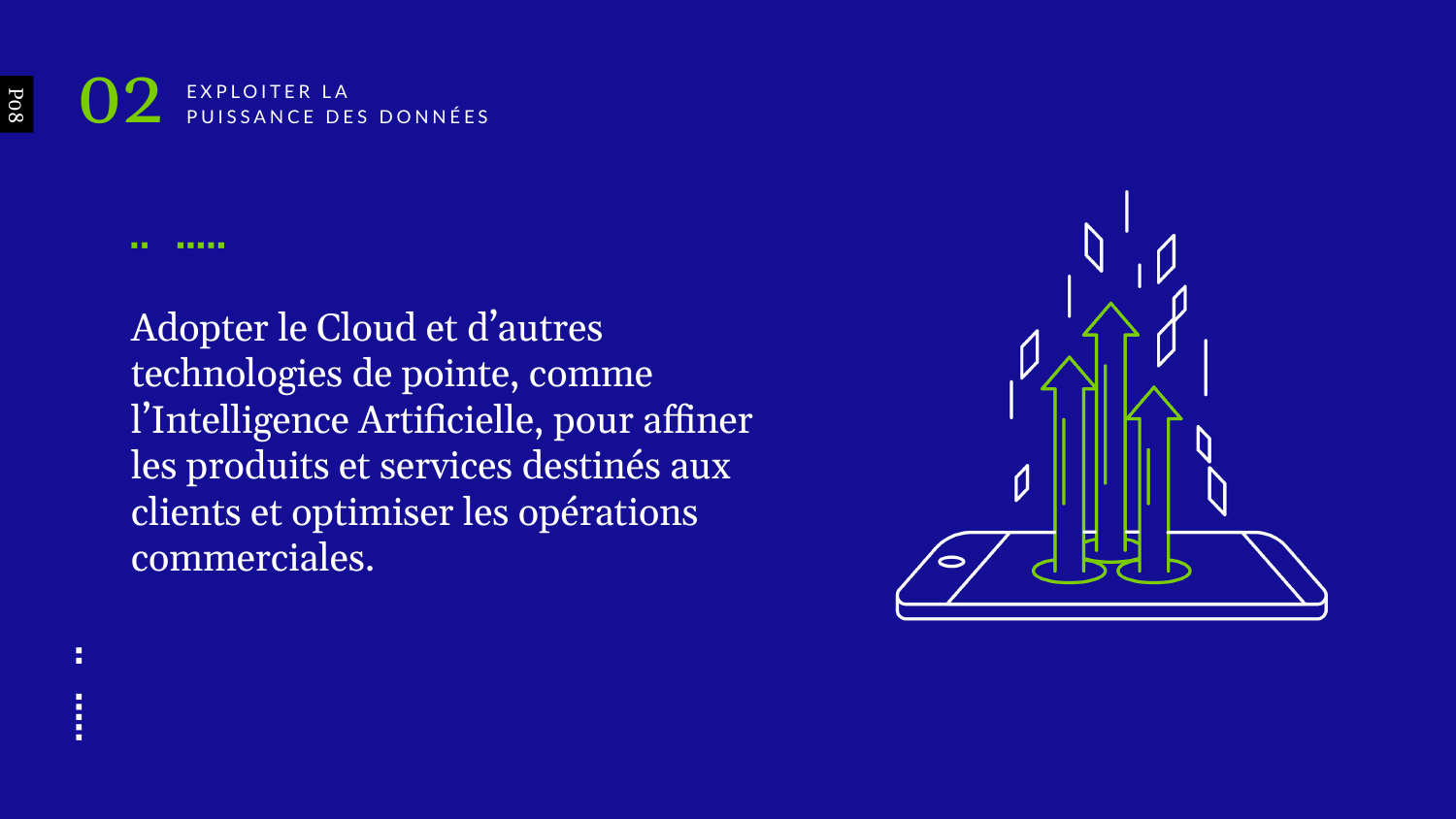

02
Exploiter LA
PUISSANCE DES DONNÉES
P08
Adopter le Cloud et d’autres technologies de pointe, comme l’Intelligence Artificielle, pour affiner les produits et services destinés aux clients et optimiser les opérations commerciales.